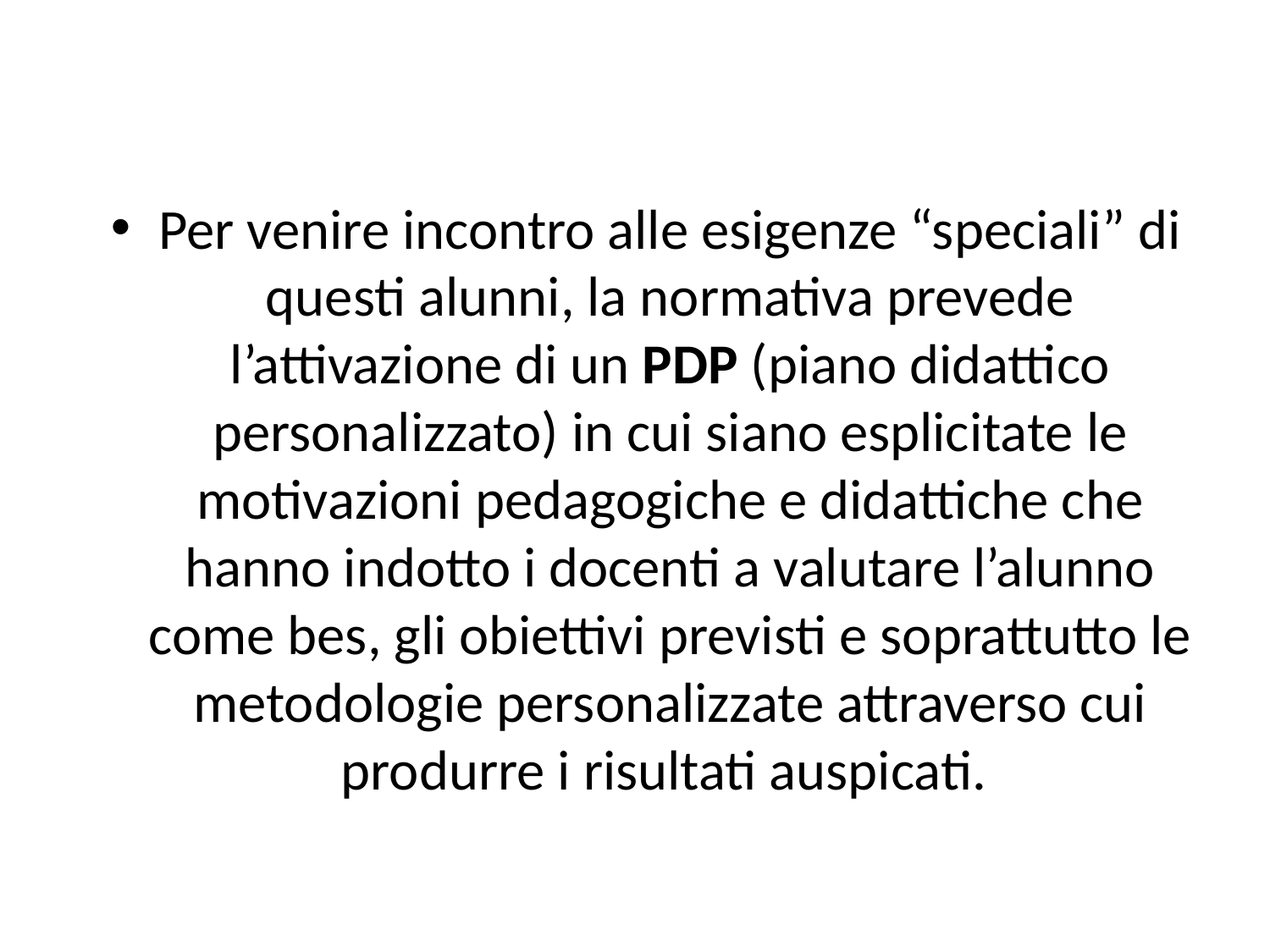

#
Per venire incontro alle esigenze “speciali” di questi alunni, la normativa prevede l’attivazione di un PDP (piano didattico personalizzato) in cui siano esplicitate le motivazioni pedagogiche e didattiche che hanno indotto i docenti a valutare l’alunno come bes, gli obiettivi previsti e soprattutto le metodologie personalizzate attraverso cui produrre i risultati auspicati.